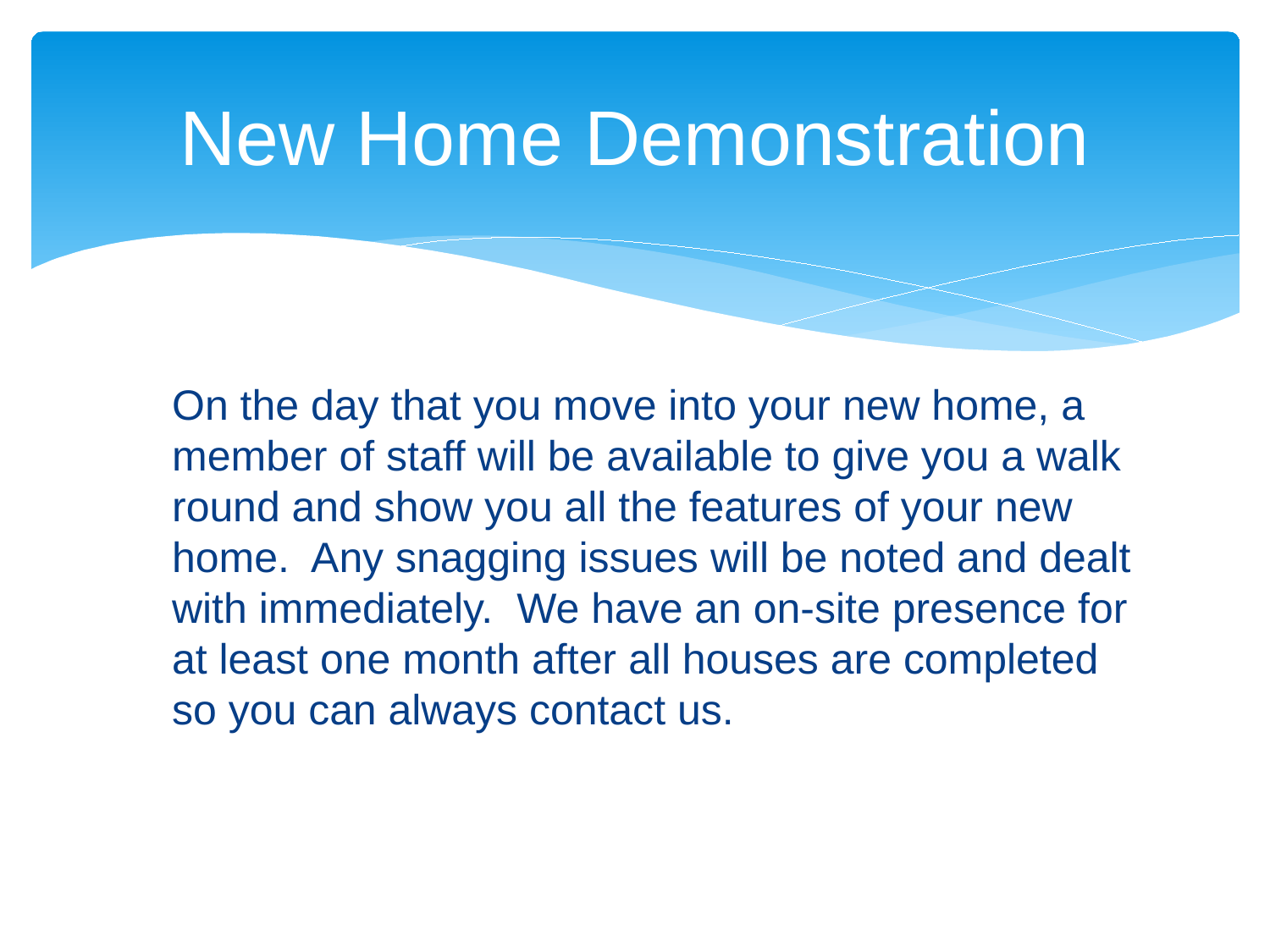

# New Home Demonstration
	On the day that you move into your new home, a member of staff will be available to give you a walk round and show you all the features of your new home.  Any snagging issues will be noted and dealt with immediately.  We have an on-site presence for at least one month after all houses are completed so you can always contact us.